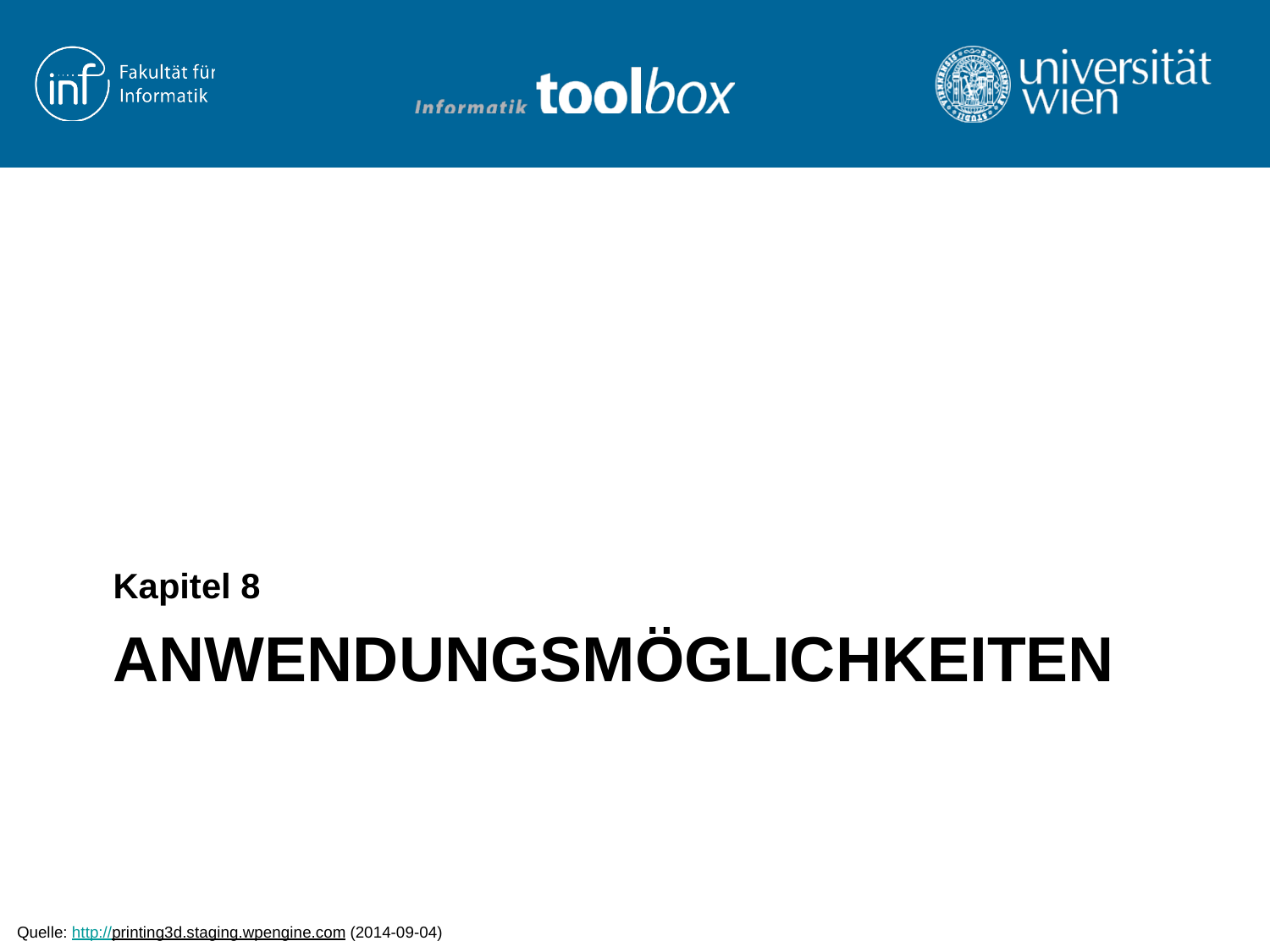

Kapitel 8
# Anwendungsmöglichkeiten
Quelle: http://printing3d.staging.wpengine.com (2014-09-04)